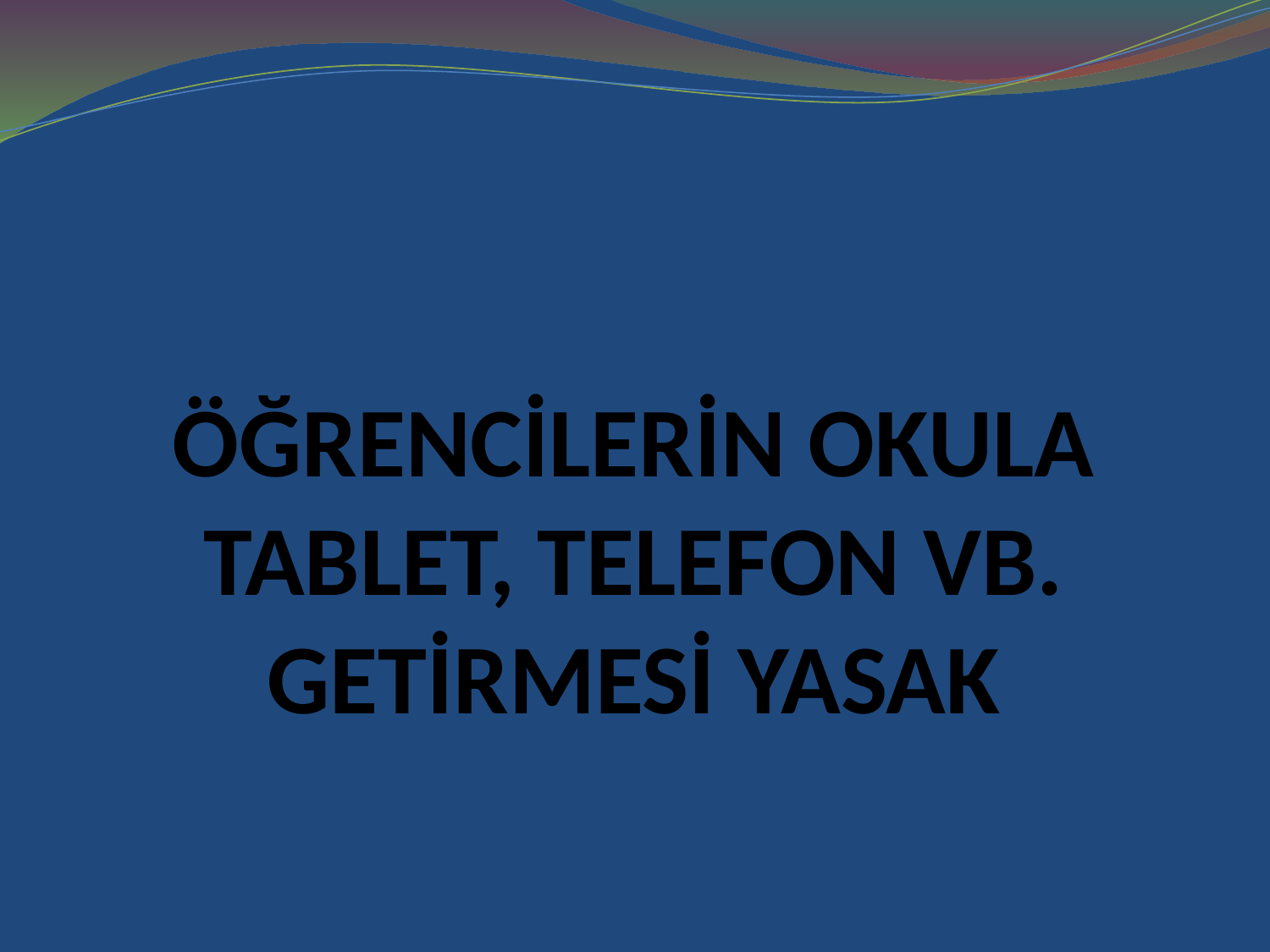

# ÖĞRENCİLERİN OKULA TABLET, TELEFON VB. GETİRMESİ YASAK